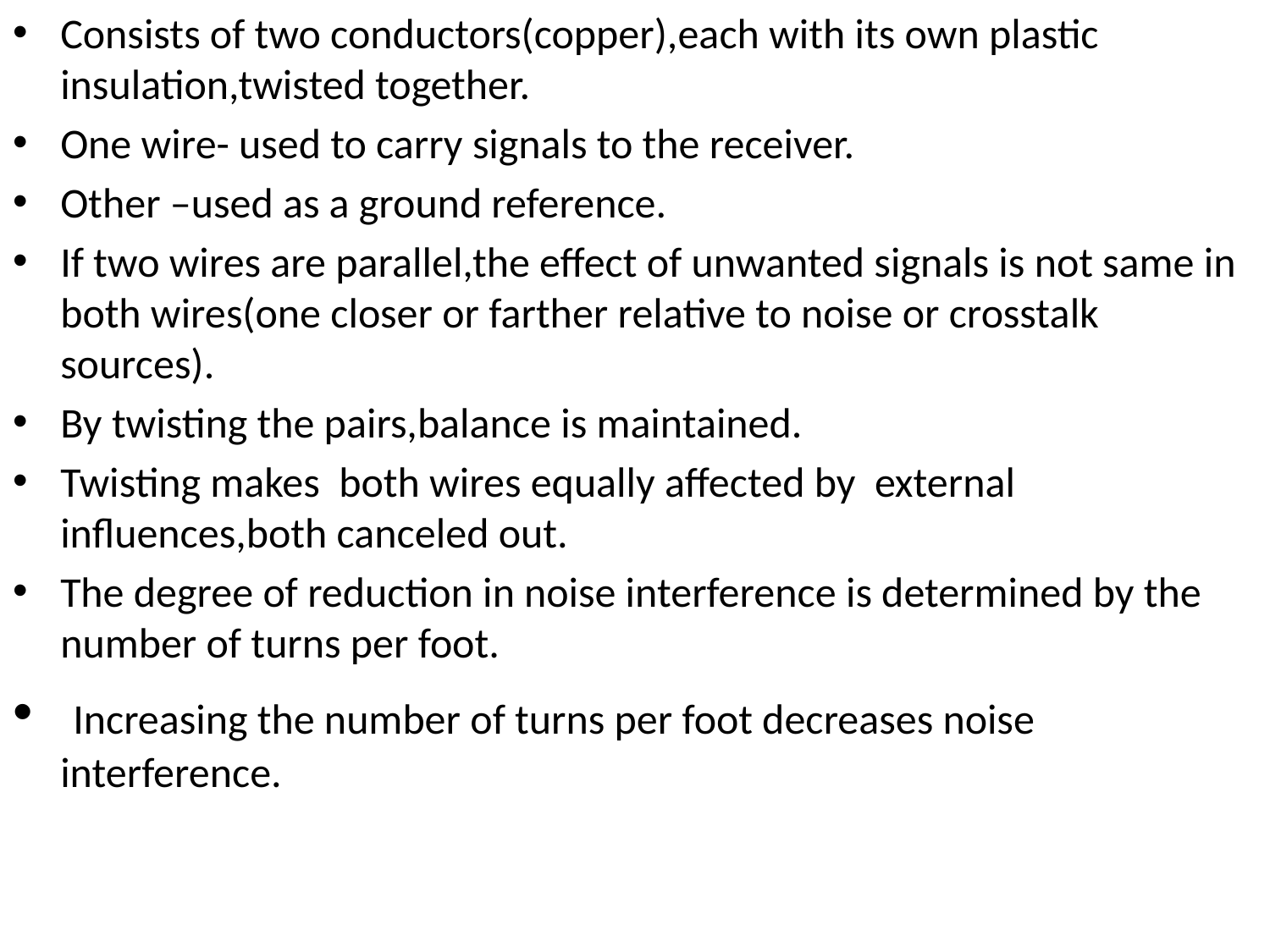

Consists of two conductors(copper),each with its own plastic insulation,twisted together.
One wire- used to carry signals to the receiver.
Other –used as a ground reference.
If two wires are parallel,the effect of unwanted signals is not same in both wires(one closer or farther relative to noise or crosstalk sources).
By twisting the pairs,balance is maintained.
Twisting makes  both wires equally affected by  external influences,both canceled out.
The degree of reduction in noise interference is determined by the number of turns per foot.
 Increasing the number of turns per foot decreases noise interference.

#